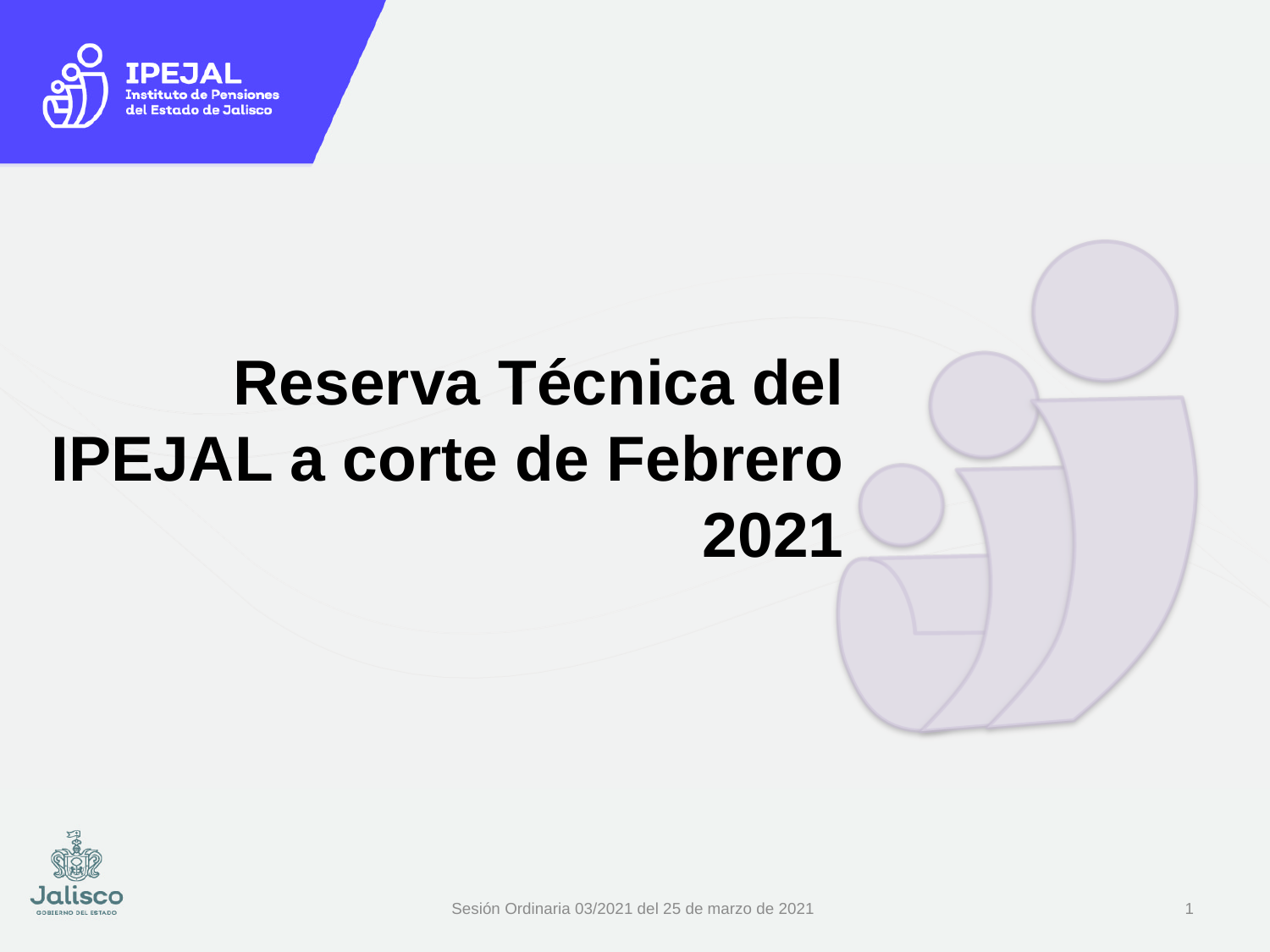

# Reserva Técnica del IPEJAL a corte de Febrero 2021
Sesión Ordinaria 03/2021 del 25 de marzo de 2021
1